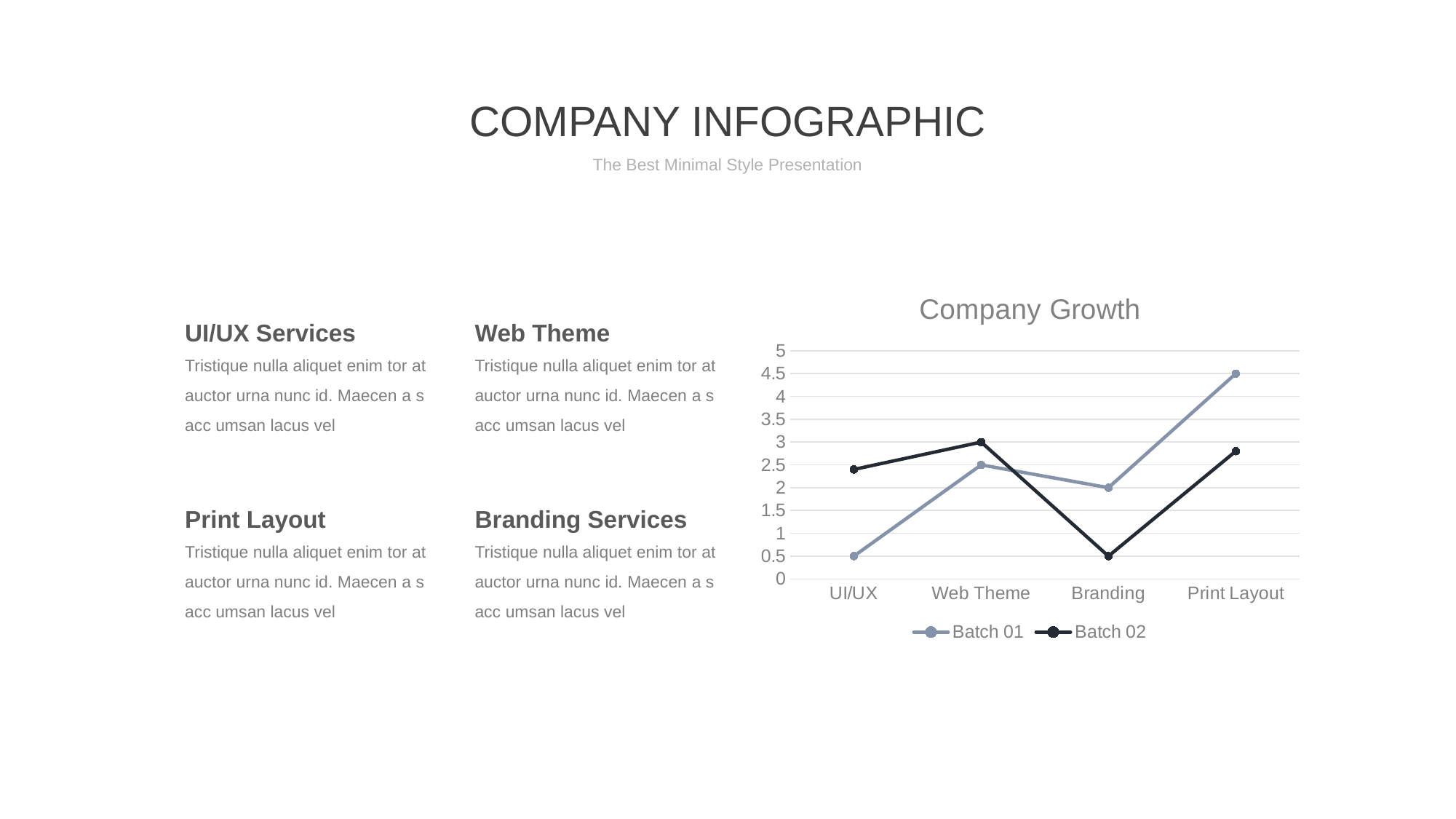

COMPANY INFOGRAPHIC
The Best Minimal Style Presentation

### Chart: Company Growth

| Category | Batch 01 | Batch 02 |
|---|---|---|
| UI/UX | 0.5 | 2.4 |
| Web Theme | 2.5 | 3.0 |
| Branding | 2.0 | 0.5 |
| Print Layout | 4.5 | 2.8 |
UI/UX Services
Web Theme
Tristique nulla aliquet enim tor at auctor urna nunc id. Maecen a s acc umsan lacus vel
Tristique nulla aliquet enim tor at auctor urna nunc id. Maecen a s acc umsan lacus vel
Print Layout
Branding Services
Tristique nulla aliquet enim tor at auctor urna nunc id. Maecen a s acc umsan lacus vel
Tristique nulla aliquet enim tor at auctor urna nunc id. Maecen a s acc umsan lacus vel